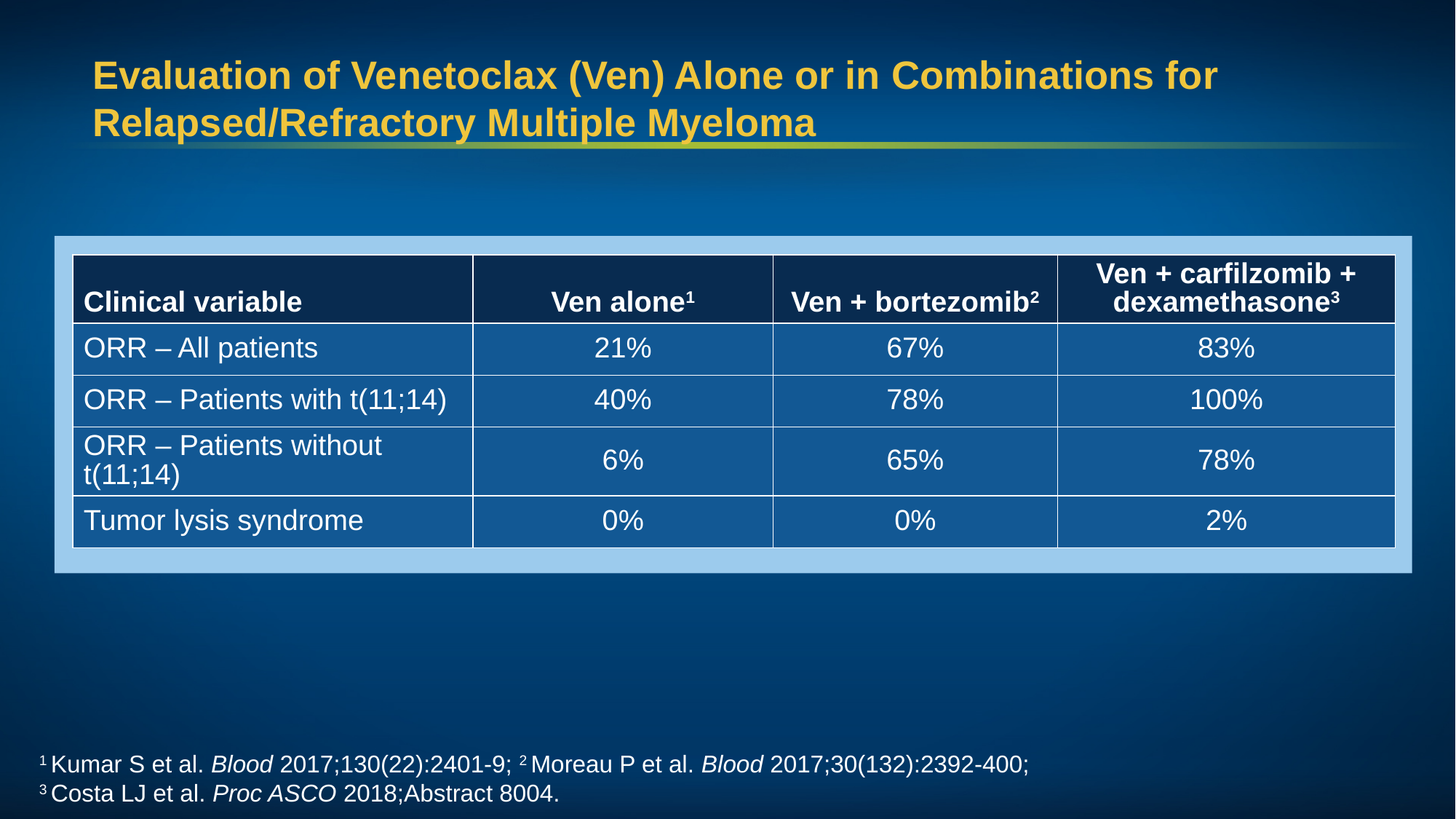

Evaluation of Venetoclax (Ven) Alone or in Combinations for Relapsed/Refractory Multiple Myeloma

| Clinical variable | Ven alone1 | Ven + bortezomib2 | Ven + carfilzomib + dexamethasone3 |
| --- | --- | --- | --- |
| ORR – All patients | 21% | 67% | 83% |
| ORR – Patients with t(11;14) | 40% | 78% | 100% |
| ORR – Patients without t(11;14) | 6% | 65% | 78% |
| Tumor lysis syndrome | 0% | 0% | 2% |
1 Kumar S et al. Blood 2017;130(22):2401-9; 2 Moreau P et al. Blood 2017;30(132):2392-400;
3 Costa LJ et al. Proc ASCO 2018;Abstract 8004.